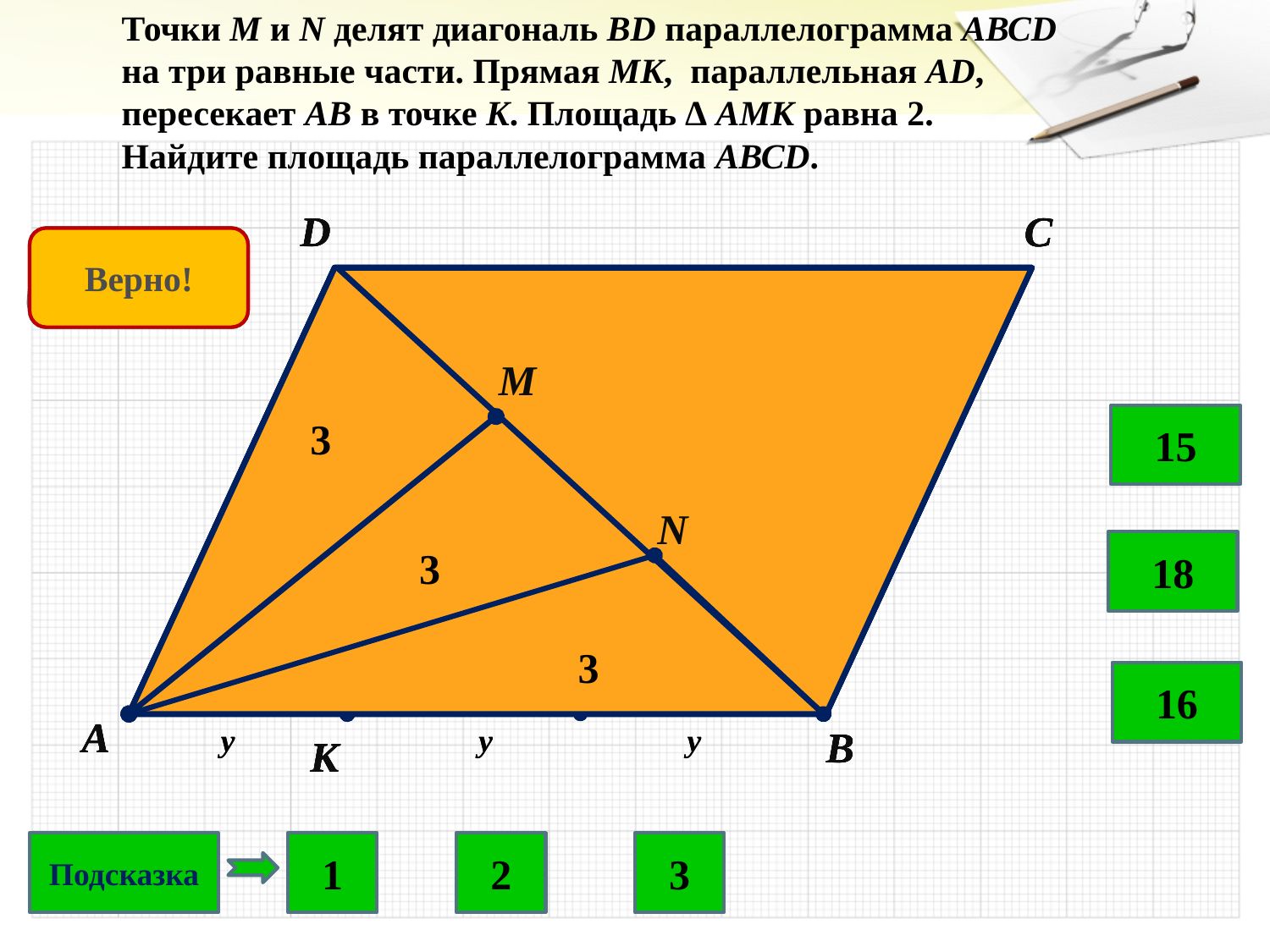

Точки М и N делят диагональ ВD параллелограмма АВСD на три равные части. Прямая МK,  параллельная АD, пересекает АВ в точке K. Площадь ∆ АМК равна 2. Найдите площадь параллелограмма АВСD.
D
С

М
2
N
А
В
К
D
С

М
2
N
А
В
К
x
x
x
y
y
y
D
С

М
2
2
2
N
А
В
К
x
x
x
y
y
y
D
С

М
3
3
N
3
А
В
К
Подумай!
Подумай!
Верно!
15
18
16
Подсказка
1
2
3